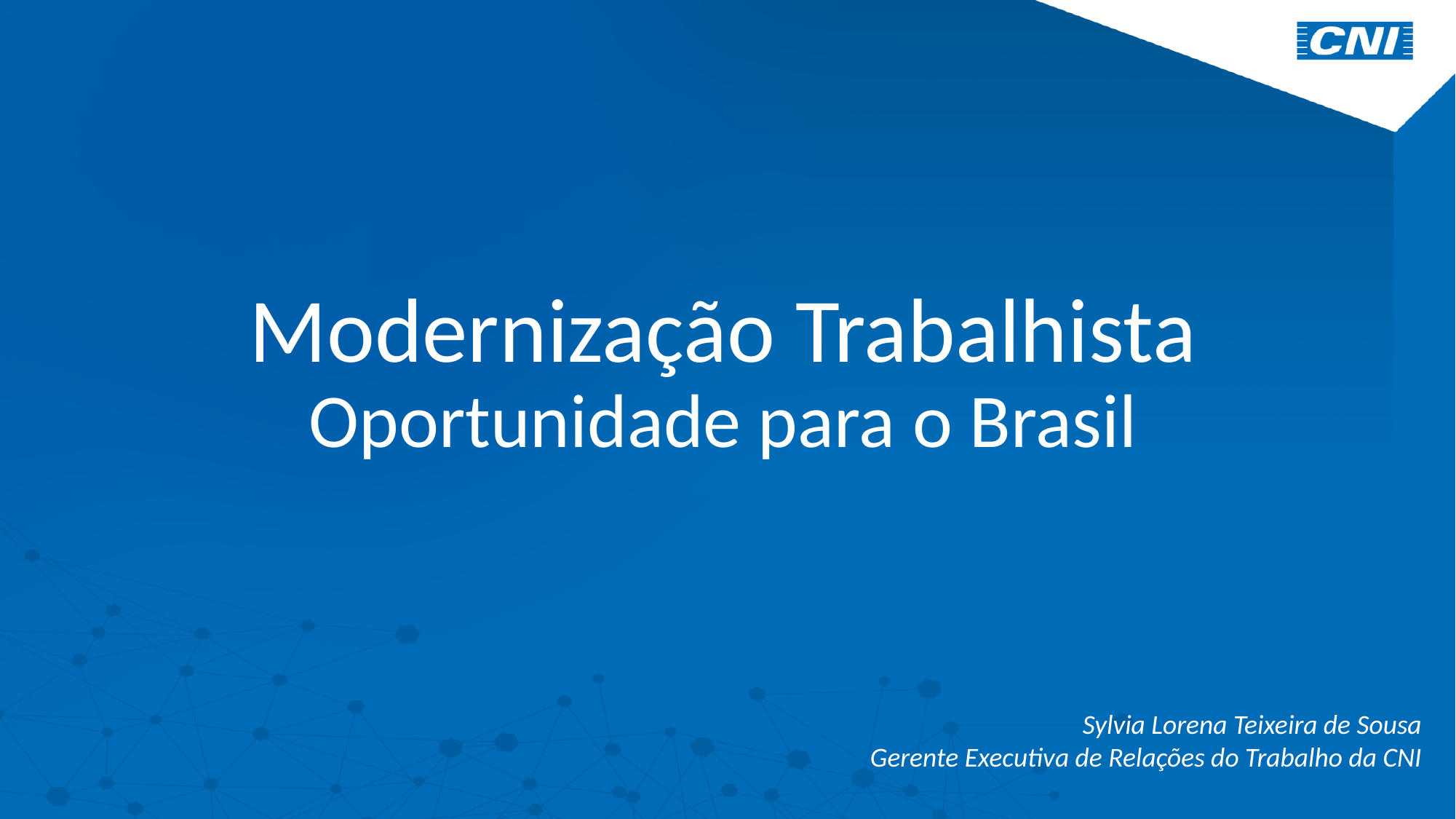

# Modernização Trabalhista Oportunidade para o Brasil
Sylvia Lorena Teixeira de Sousa
Gerente Executiva de Relações do Trabalho da CNI